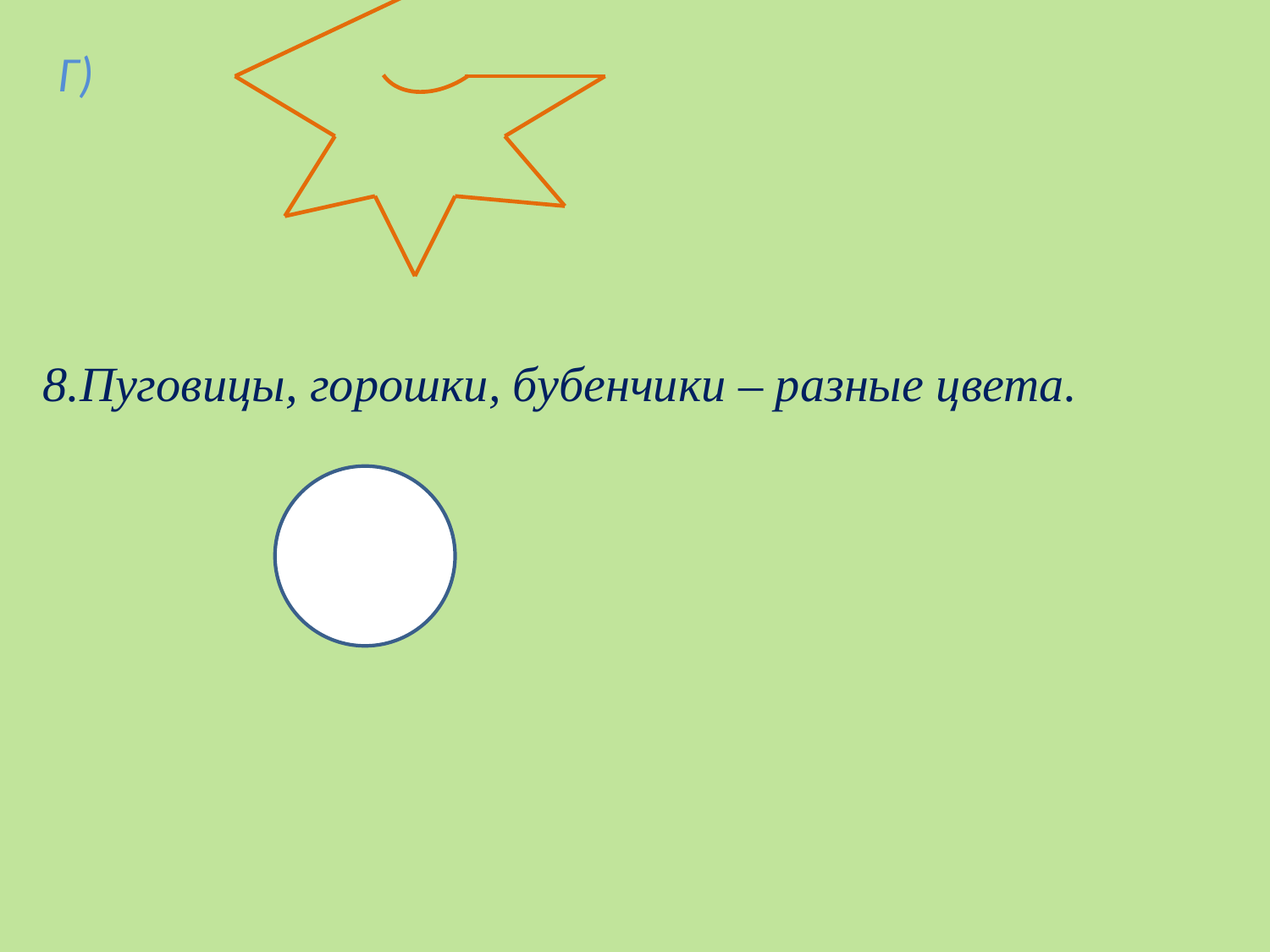

Г)
8.Пуговицы, горошки, бубенчики – разные цвета.